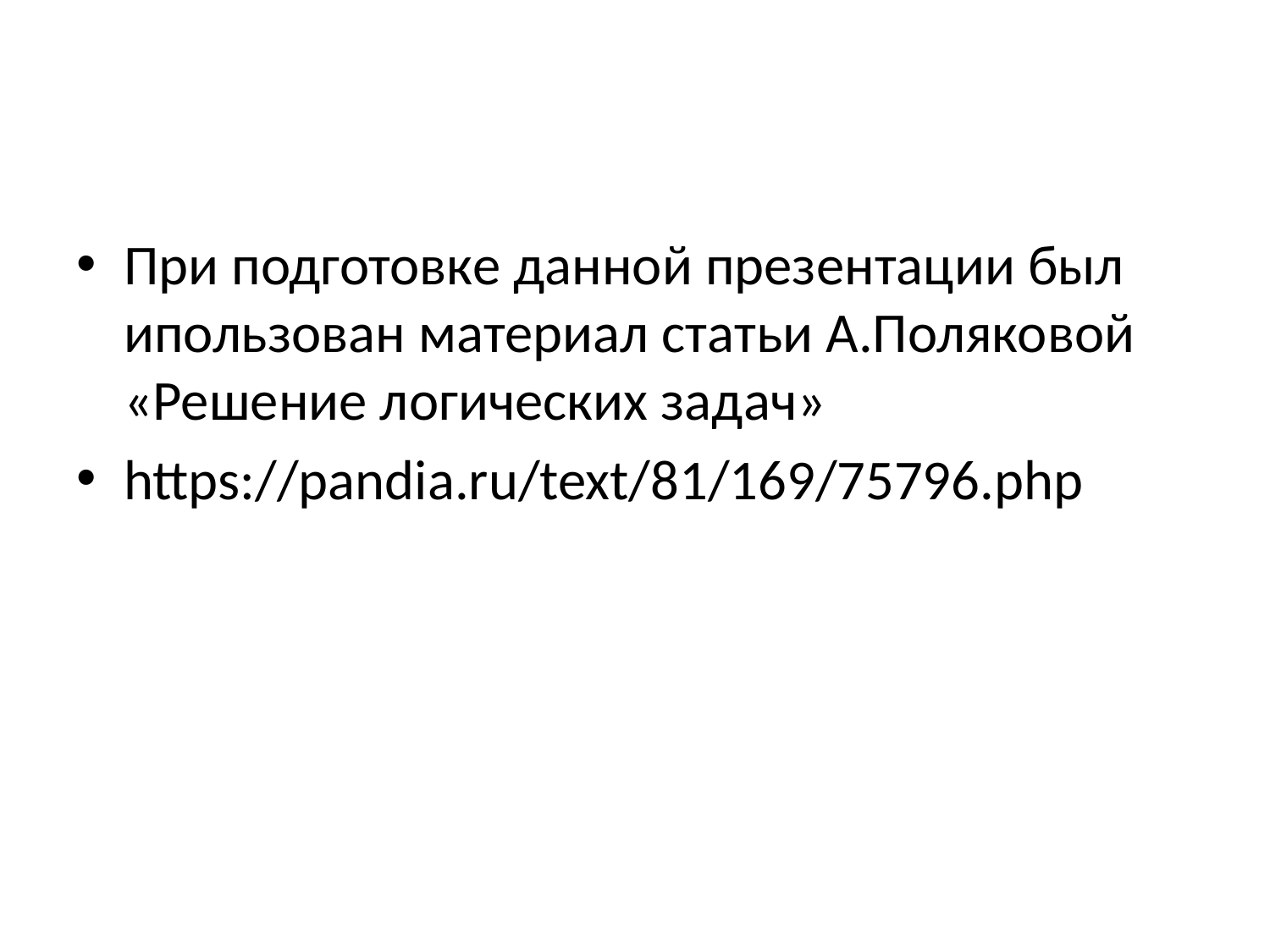

#
При подготовке данной презентации был ипользован материал статьи А.Поляковой «Решение логических задач»
https://pandia.ru/text/81/169/75796.php